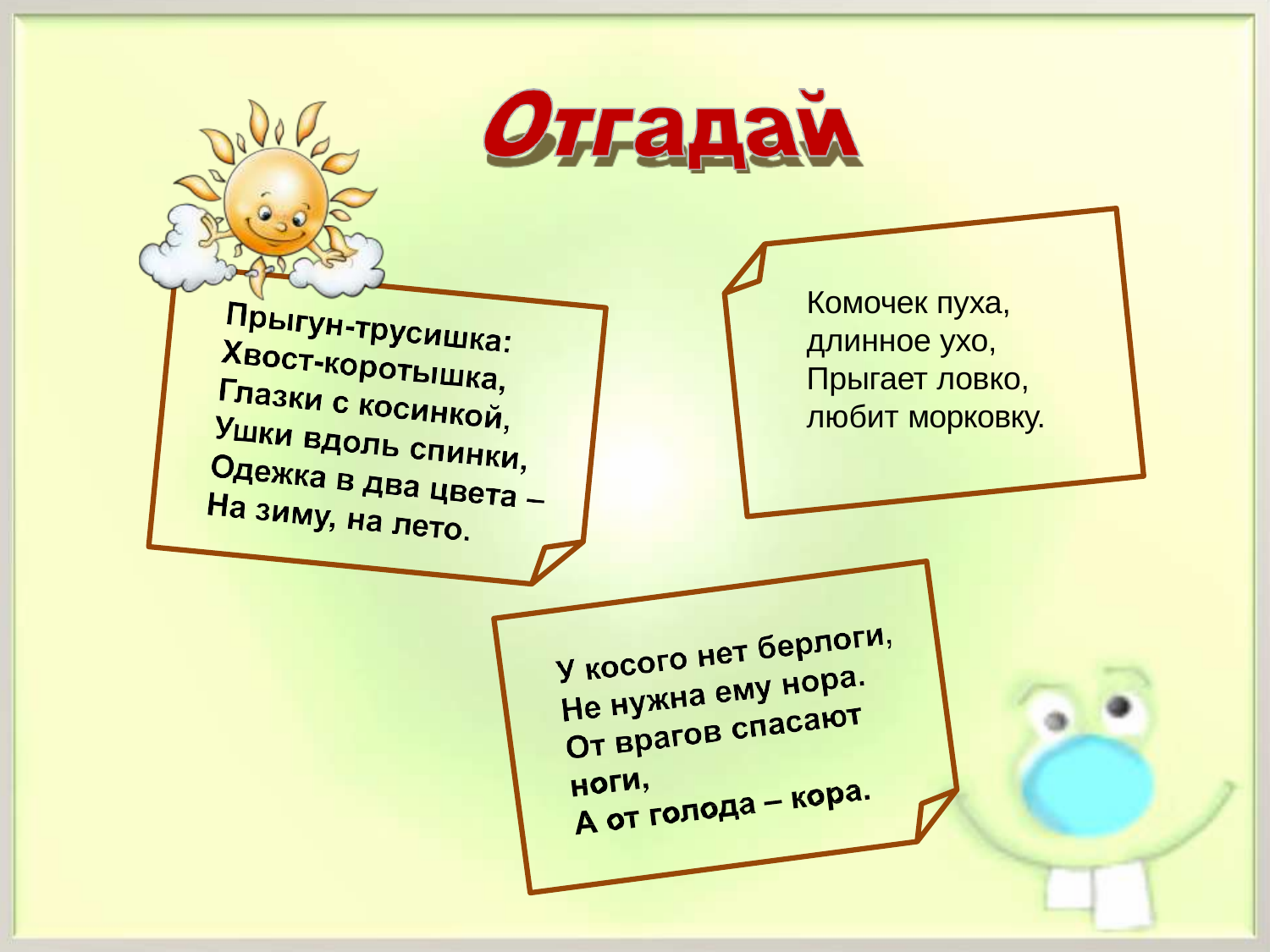

# Комочек пуха,  длинное ухо,  Прыгает ловко,  любит морковку.